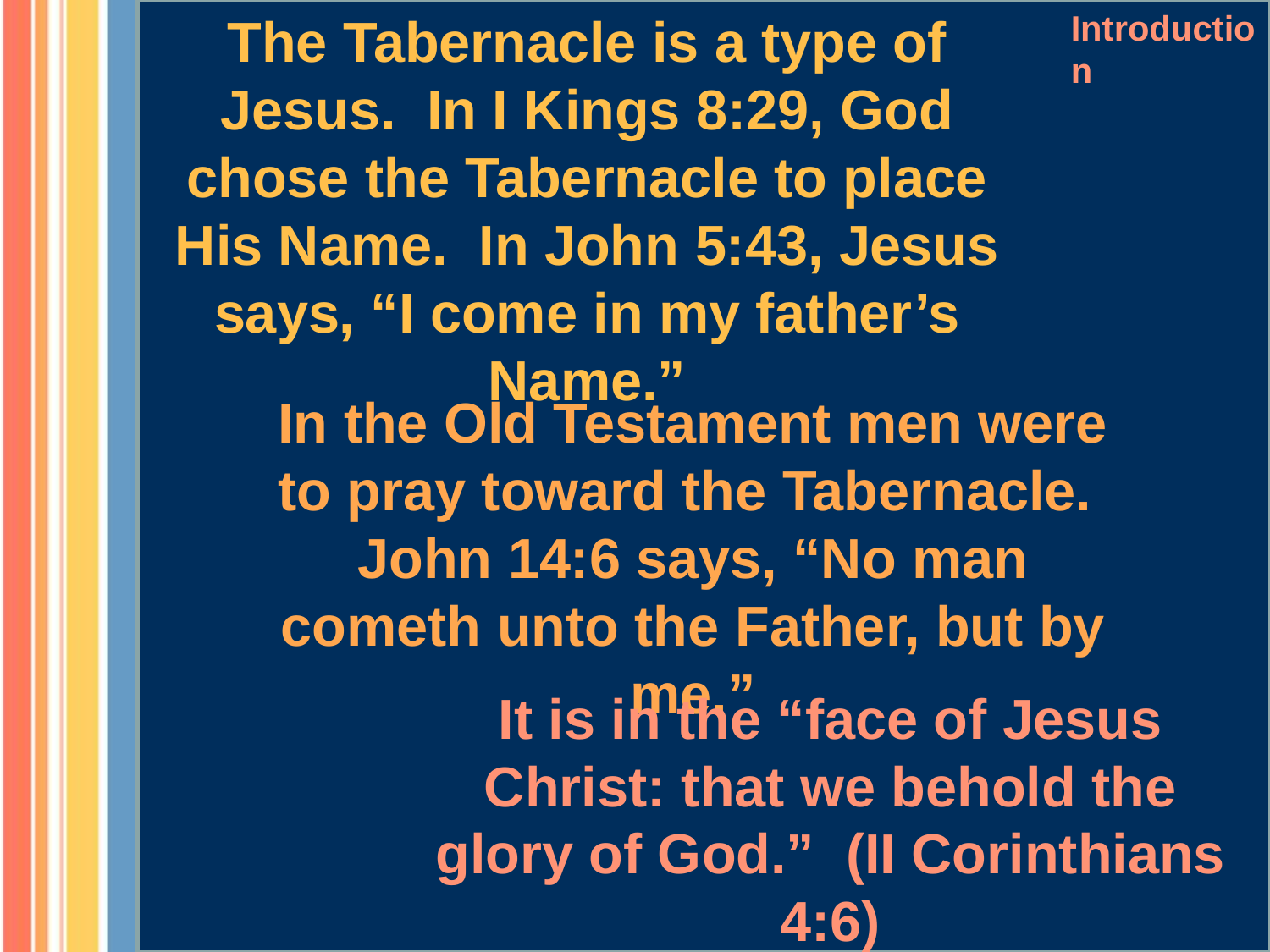

The Tabernacle is a type of Jesus.  In I Kings 8:29, God chose the Tabernacle to place His Name.  In John 5:43, Jesus says, “I come in my father’s Name.”
Introduction
In the Old Testament men were to pray toward the Tabernacle.  John 14:6 says, “No man cometh unto the Father, but by me.”
It is in the “face of Jesus Christ: that we behold the glory of God.”  (II Corinthians 4:6)